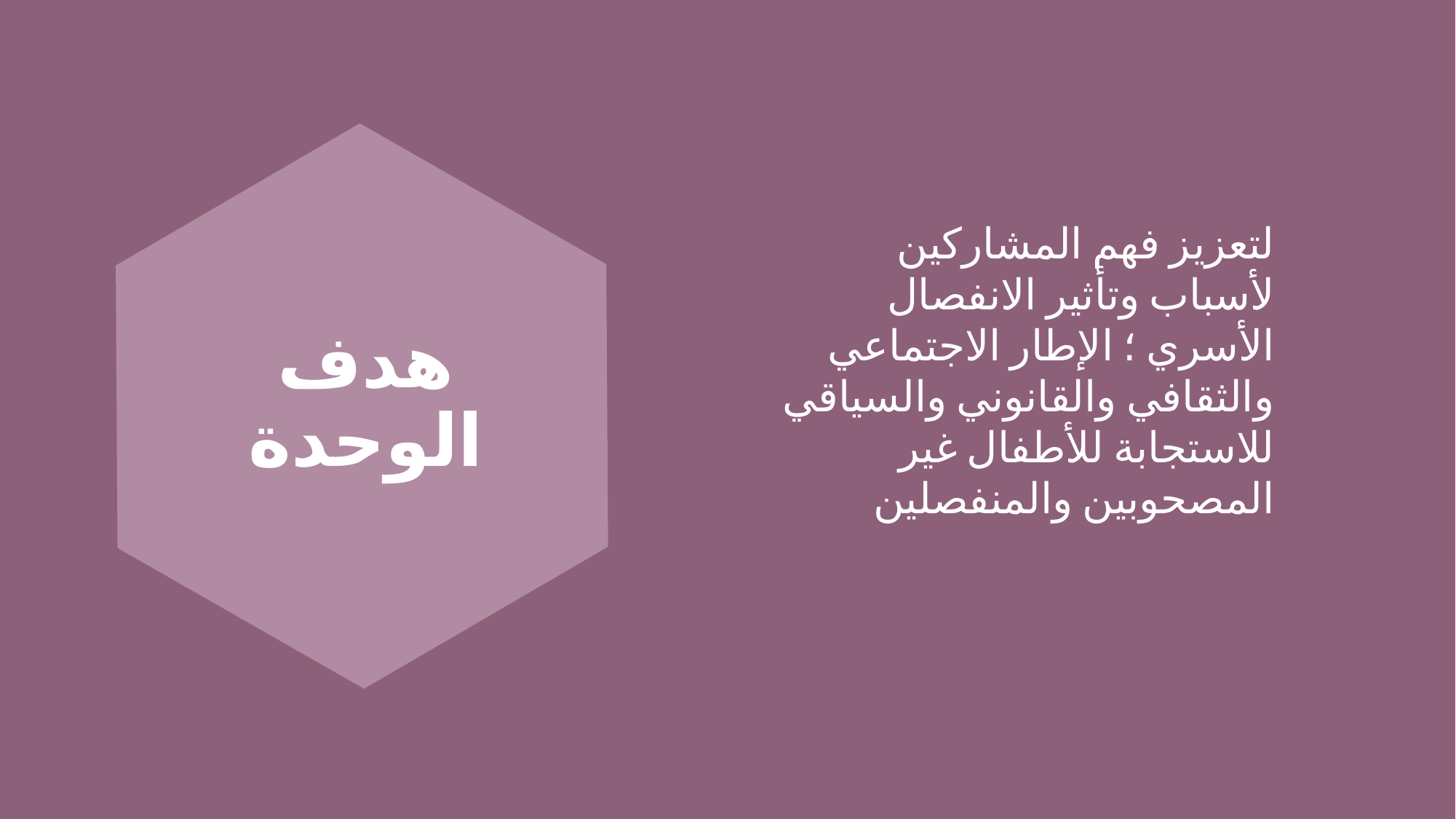

لتعزيز فهم المشاركين لأسباب وتأثير الانفصال الأسري ؛ الإطار الاجتماعي والثقافي والقانوني والسياقي للاستجابة للأطفال غير المصحوبين والمنفصلين
# هدف الوحدة